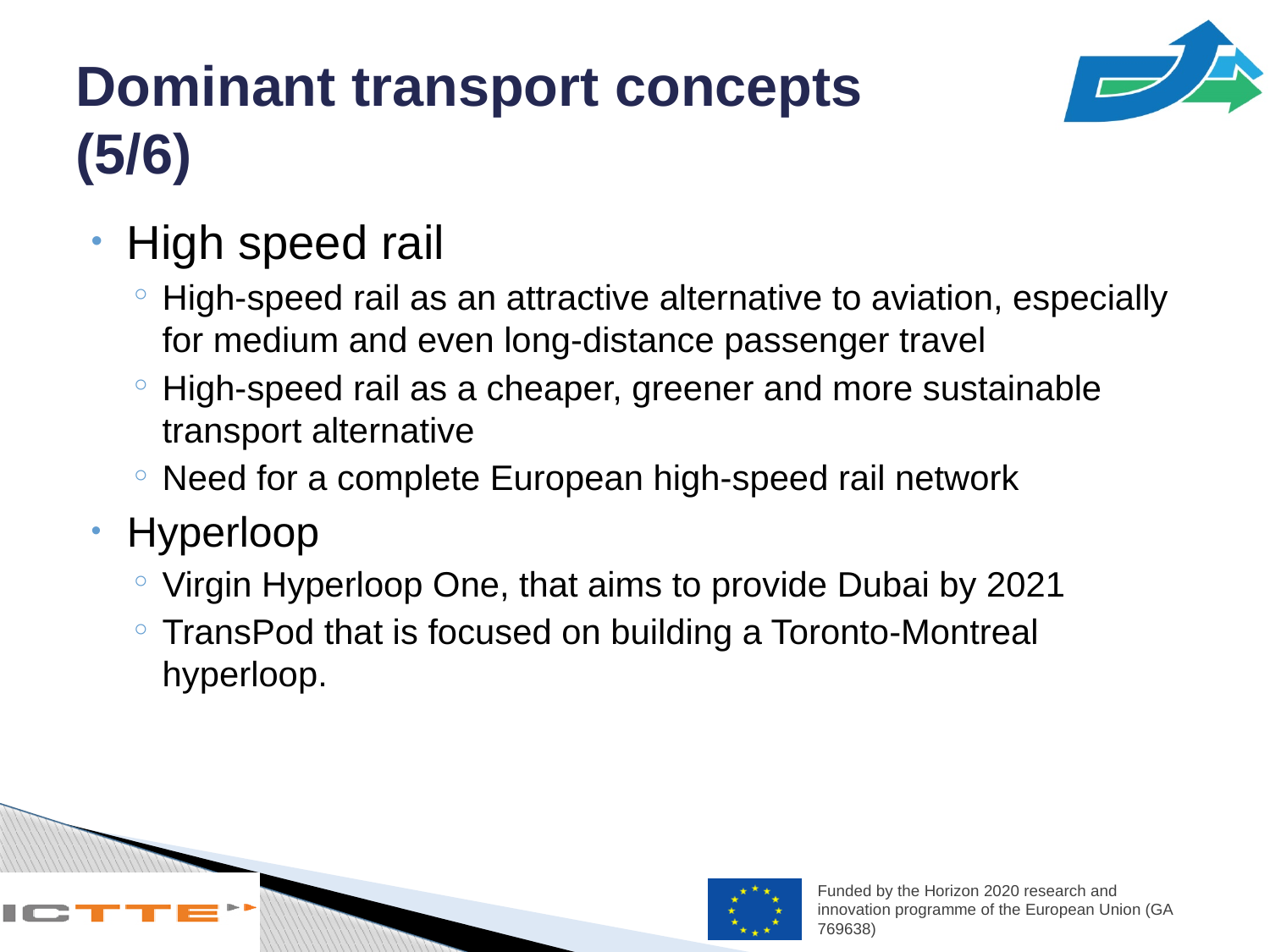

# Dominant transport concepts (5/6)
High speed rail
High-speed rail as an attractive alternative to aviation, especially for medium and even long-distance passenger travel
High-speed rail as a cheaper, greener and more sustainable transport alternative
Need for a complete European high-speed rail network
Hyperloop
Virgin Hyperloop One, that aims to provide Dubai by 2021
TransPod that is focused on building a Toronto-Montreal hyperloop.